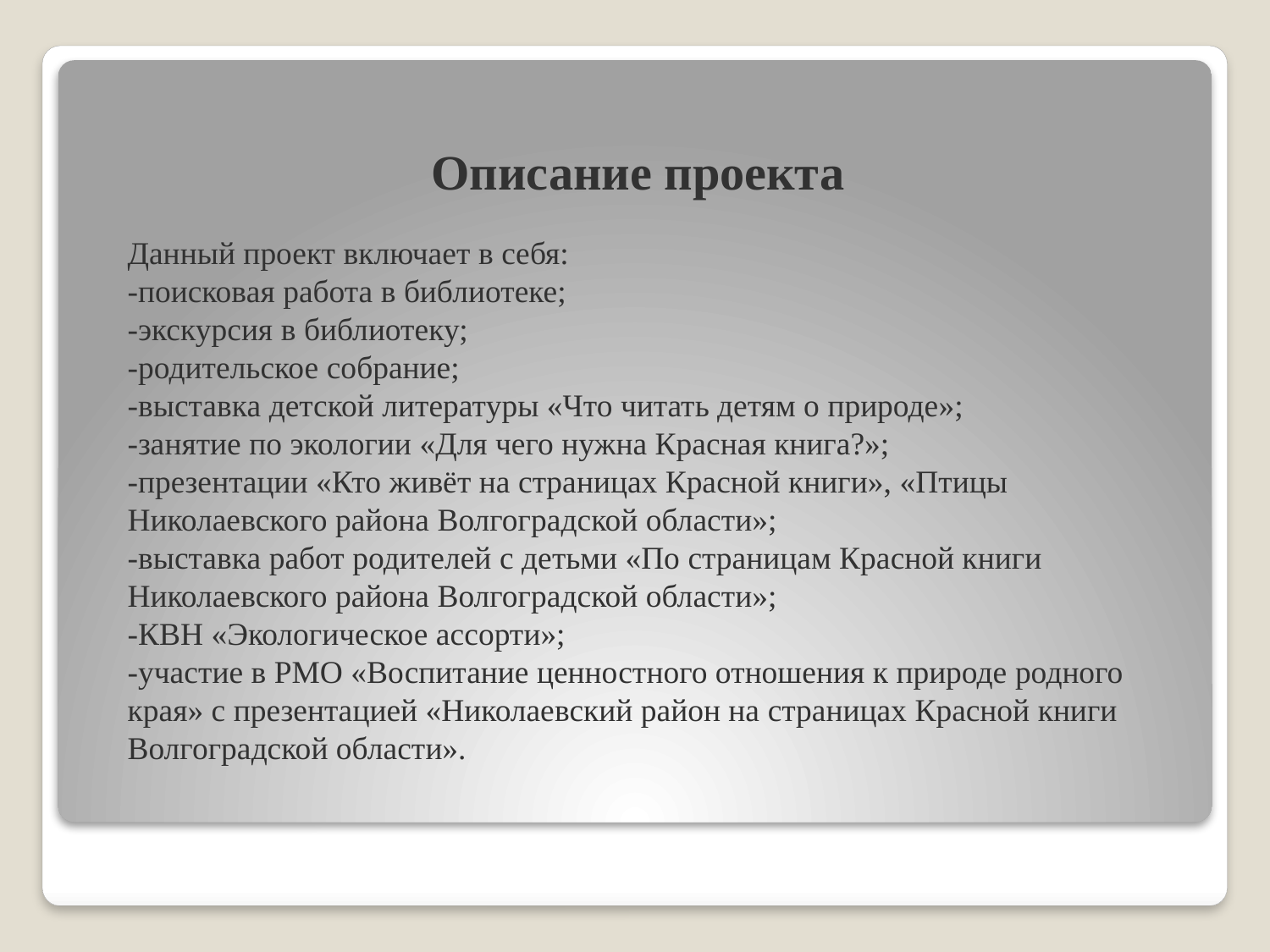

# Описание проекта
Данный проект включает в себя:
-поисковая работа в библиотеке;
-экскурсия в библиотеку;
-родительское собрание;
-выставка детской литературы «Что читать детям о природе»;
-занятие по экологии «Для чего нужна Красная книга?»;
-презентации «Кто живёт на страницах Красной книги», «Птицы Николаевского района Волгоградской области»;
-выставка работ родителей с детьми «По страницам Красной книги  Николаевского района Волгоградской области»;
-КВН «Экологическое ассорти»;
-участие в РМО «Воспитание ценностного отношения к природе родного края» с презентацией «Николаевский район на страницах Красной книги Волгоградской области».